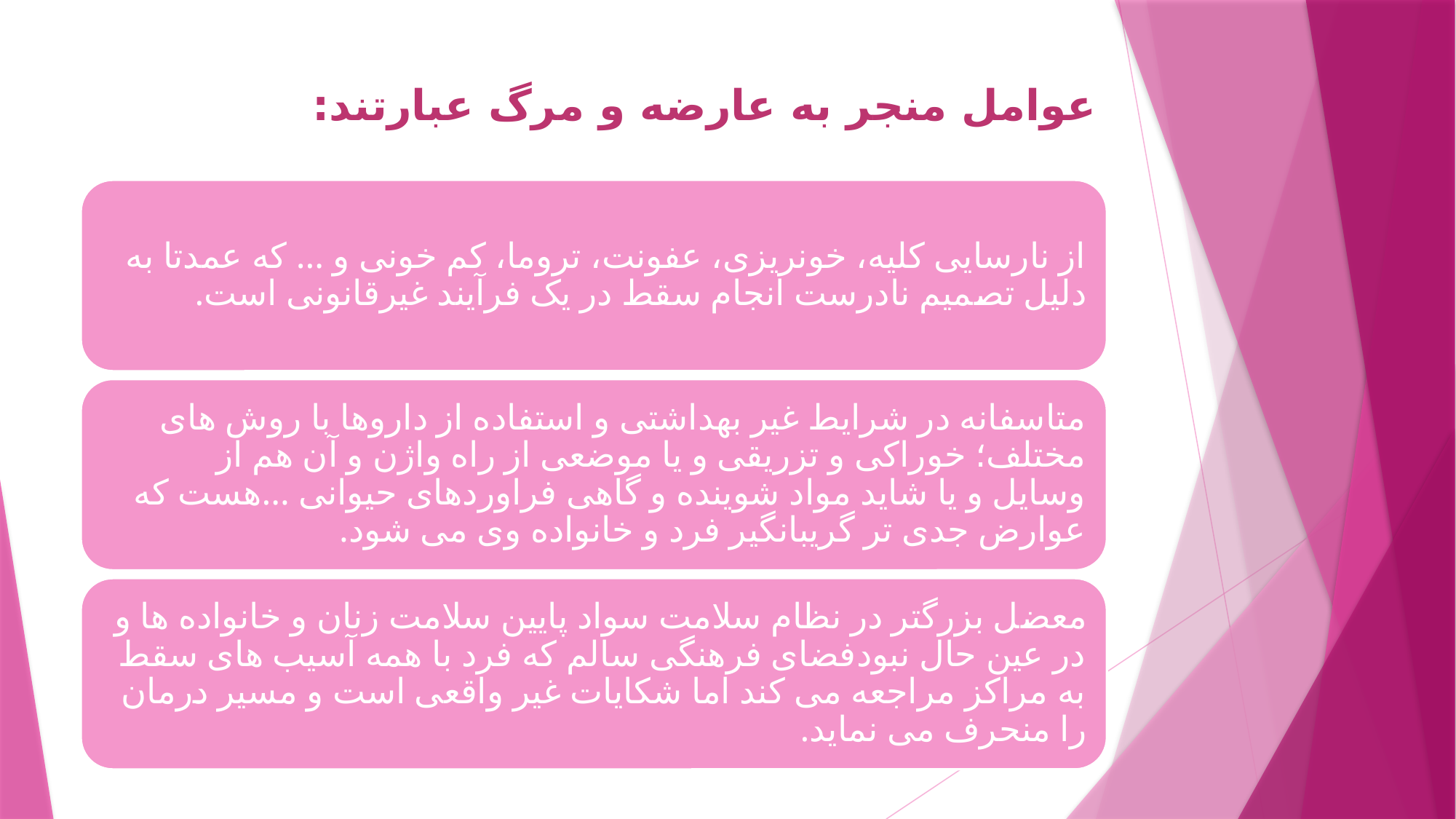

# عوامل منجر به عارضه و مرگ عبارتند:
از نارسایی کلیه، خونریزی، عفونت، تروما، کم خونی و ... که عمدتا به دلیل تصمیم نادرست انجام سقط در یک فرآیند غیرقانونی است.
متاسفانه در شرایط غیر بهداشتی و استفاده از داروها با روش های مختلف؛ خوراکی و تزریقی و یا موضعی از راه واژن و آن هم از  وسایل و یا شاید مواد شوینده و گاهی فراوردهای حیوانی ...هست که عوارض جدی تر گریبانگیر فرد و خانواده وی می شود.
معضل بزرگتر در نظام سلامت سواد پایین سلامت زنان و خانواده ها و در عین حال نبودفضای فرهنگی سالم که فرد با همه آسیب های سقط به مراکز مراجعه می کند اما شکایات غیر واقعی است و مسیر درمان را منحرف می نماید.